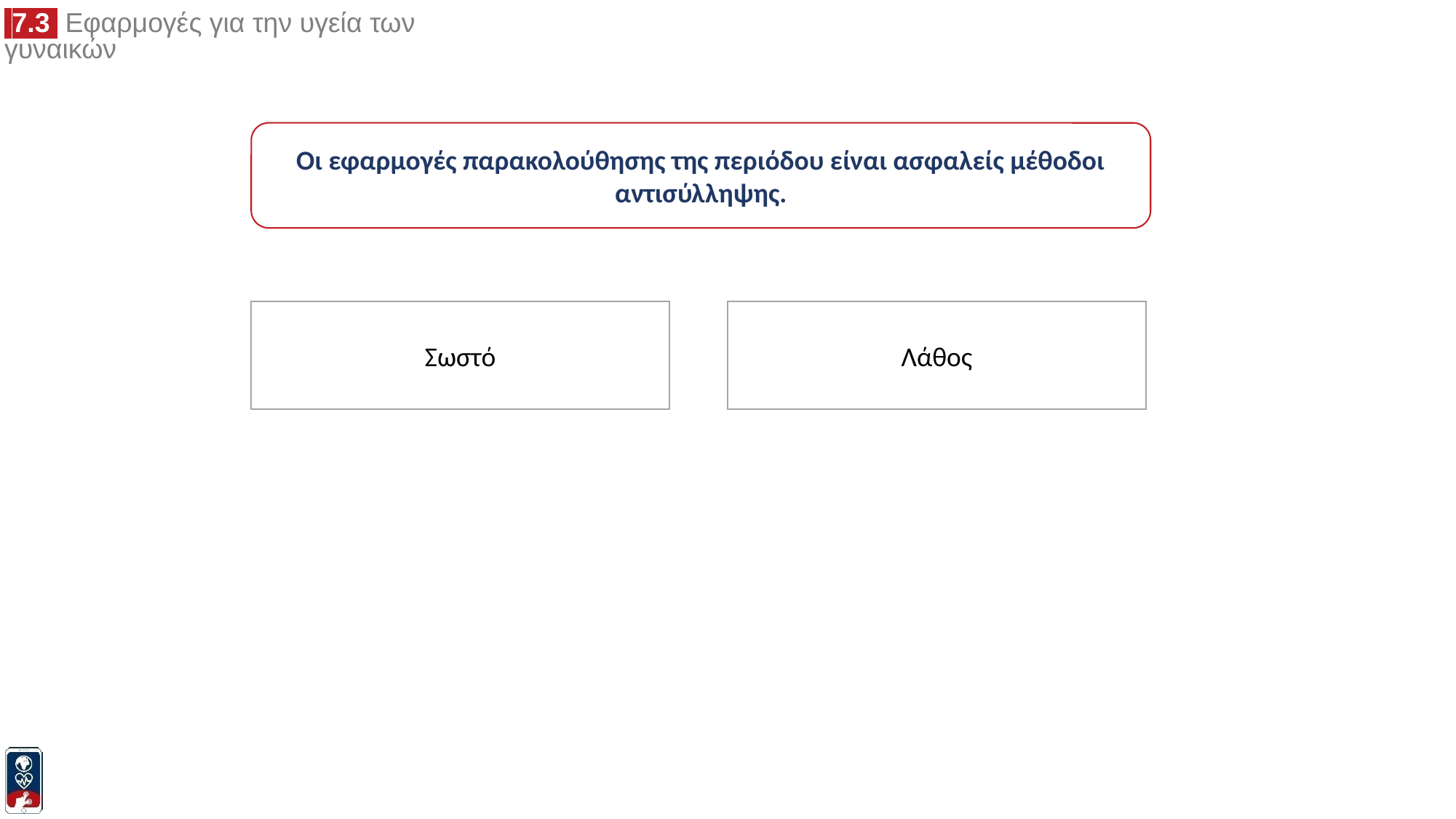

Οι εφαρμογές παρακολούθησης της περιόδου είναι ασφαλείς μέθοδοι αντισύλληψης.
Σωστό
Λάθος